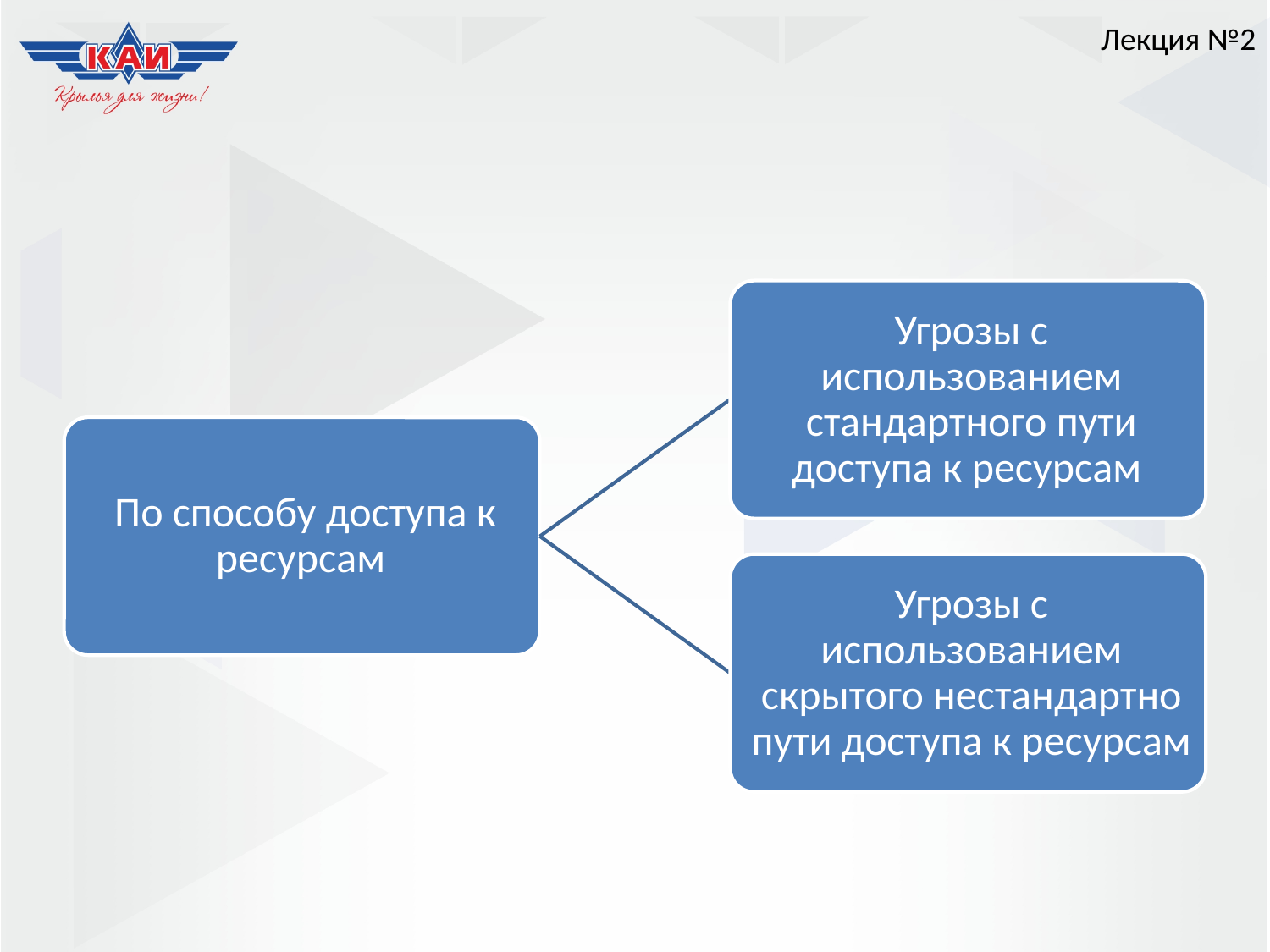

Лекция №2
#
По способу доступа к ресурсам

Угрозы с использованием стандартного пути доступа к ресурсам

Угрозы с использованием скрытого нестандартно пути доступа к ресурсам